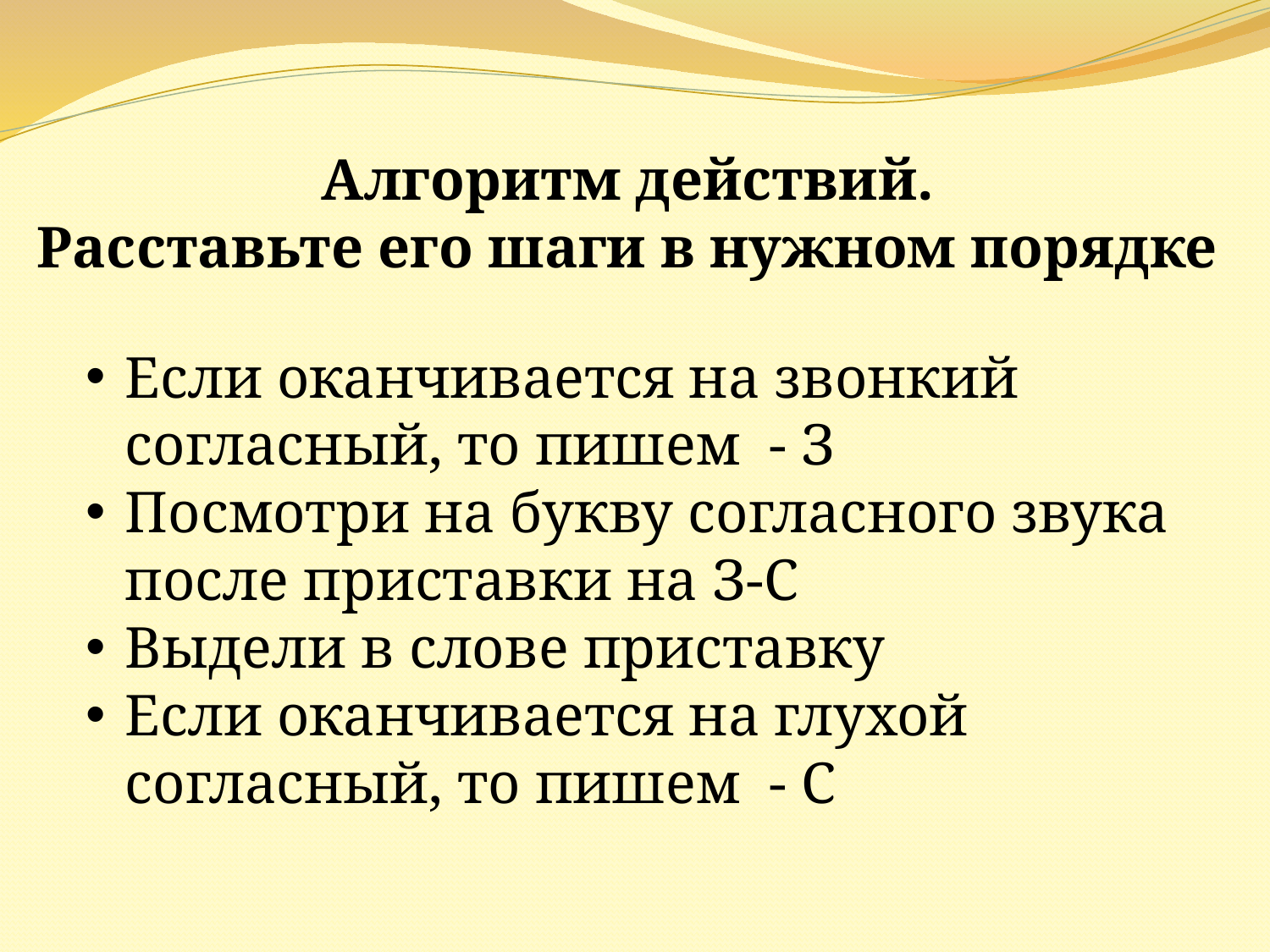

Алгоритм действий.
Расставьте его шаги в нужном порядке
Если оканчивается на звонкий согласный, то пишем  - З
Посмотри на букву согласного звука после приставки на З-С
Выдели в слове приставку
Если оканчивается на глухой согласный, то пишем  - С